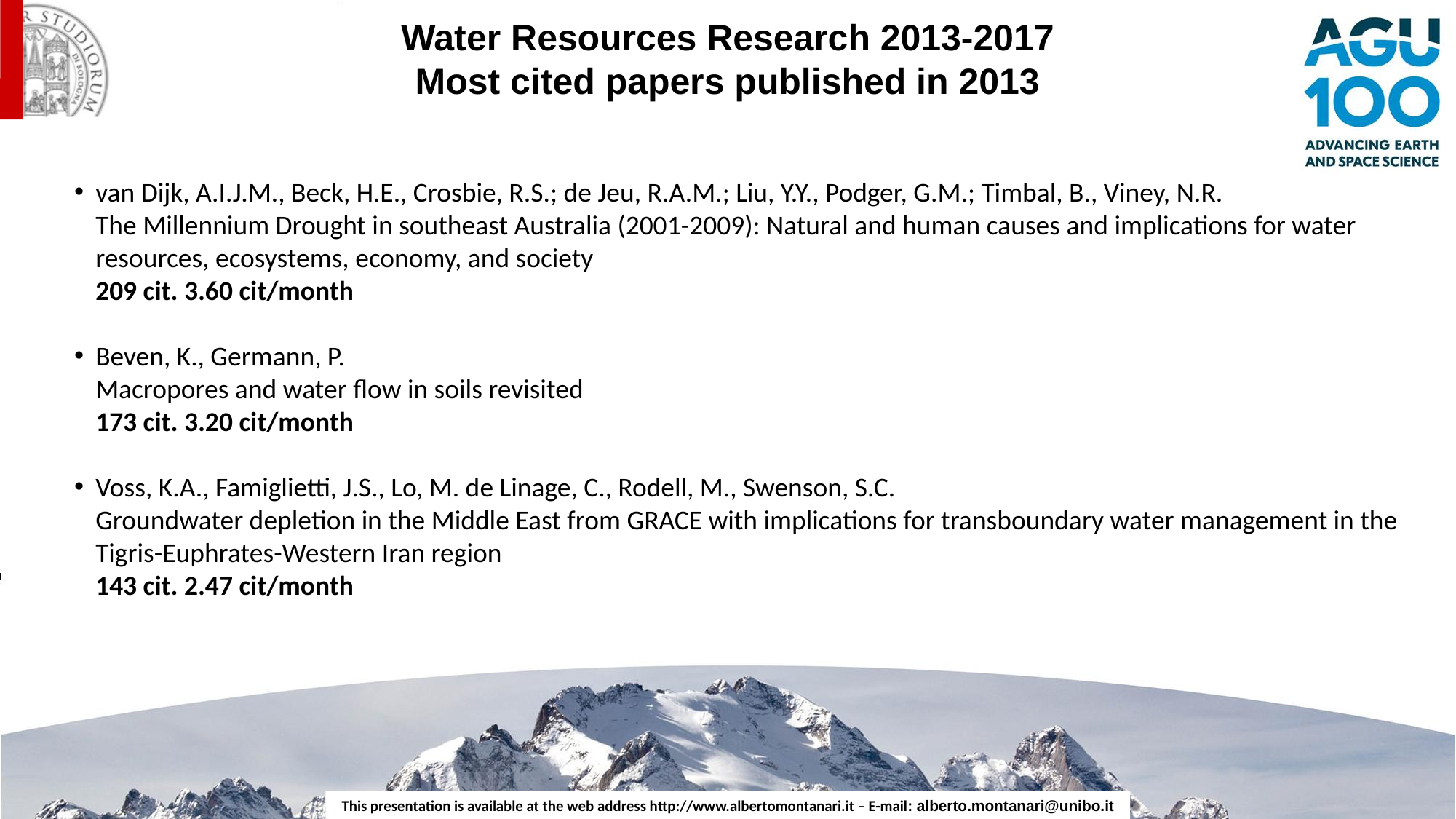

Water Resources Research 2013-2017
Most cited papers published in 2013
van Dijk, A.I.J.M., Beck, H.E., Crosbie, R.S.; de Jeu, R.A.M.; Liu, Y.Y., Podger, G.M.; Timbal, B., Viney, N.R.
	The Millennium Drought in southeast Australia (2001-2009): Natural and human causes and implications for water resources, ecosystems, economy, and society
	209 cit. 3.60 cit/month

Beven, K., Germann, P.
	Macropores and water flow in soils revisited
	173 cit. 3.20 cit/month

Voss, K.A., Famiglietti, J.S., Lo, M. de Linage, C., Rodell, M., Swenson, S.C.
	Groundwater depletion in the Middle East from GRACE with implications for transboundary water management in the Tigris-Euphrates-Western Iran region
	143 cit. 2.47 cit/month